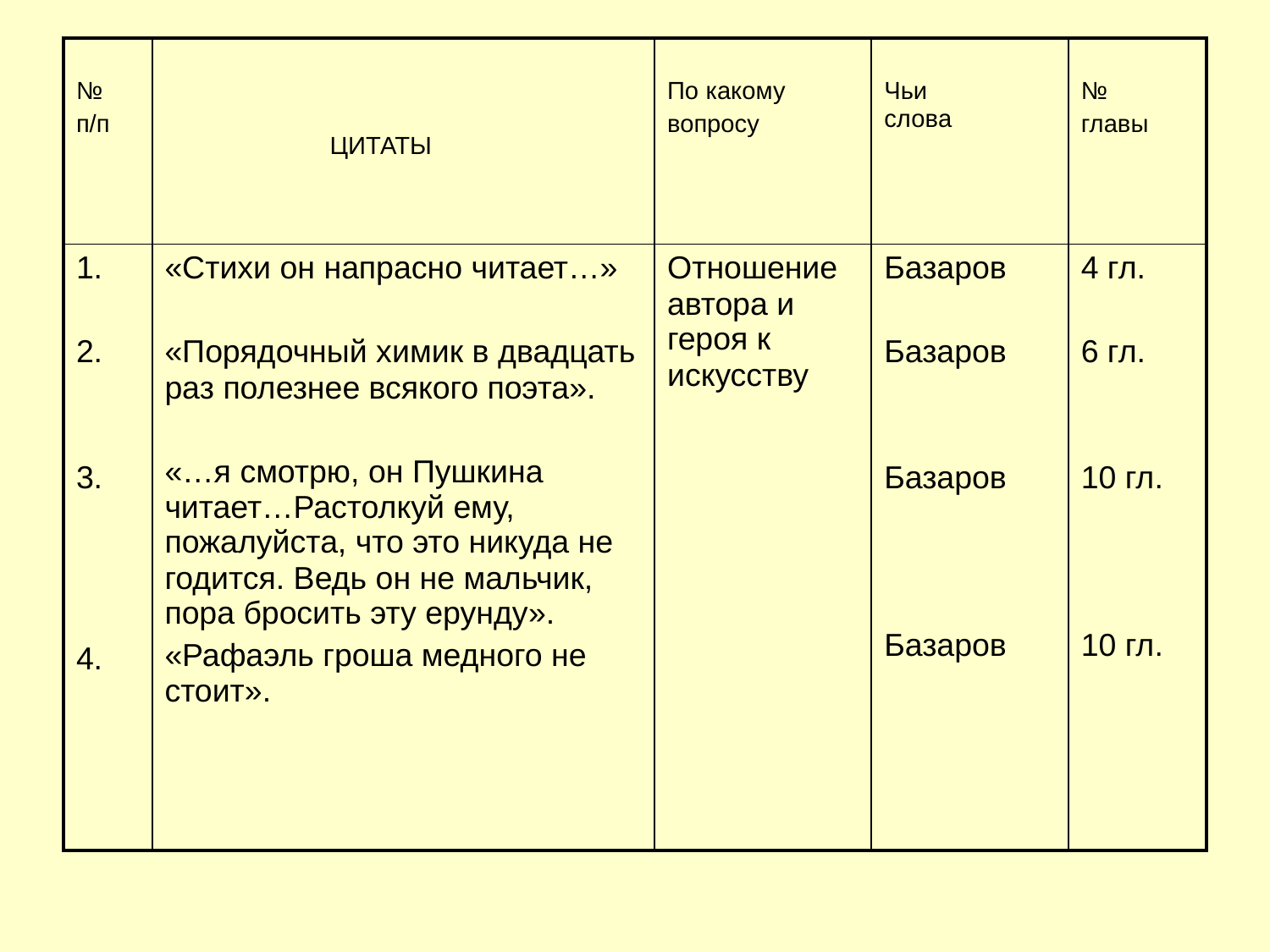

| № п/п | ЦИТАТЫ | По какому вопросу | Чьи слова | № главы |
| --- | --- | --- | --- | --- |
| 1. 2. 3. 4. | «Стихи он напрасно читает…» «Порядочный химик в двадцать раз полезнее всякого поэта». «…я смотрю, он Пушкина читает…Растолкуй ему, пожалуйста, что это никуда не годится. Ведь он не мальчик, пора бросить эту ерунду». «Рафаэль гроша медного не стоит». | Отношение автора и героя к искусству | Базаров Базаров Базаров Базаров | 4 гл. 6 гл. 10 гл. 10 гл. |